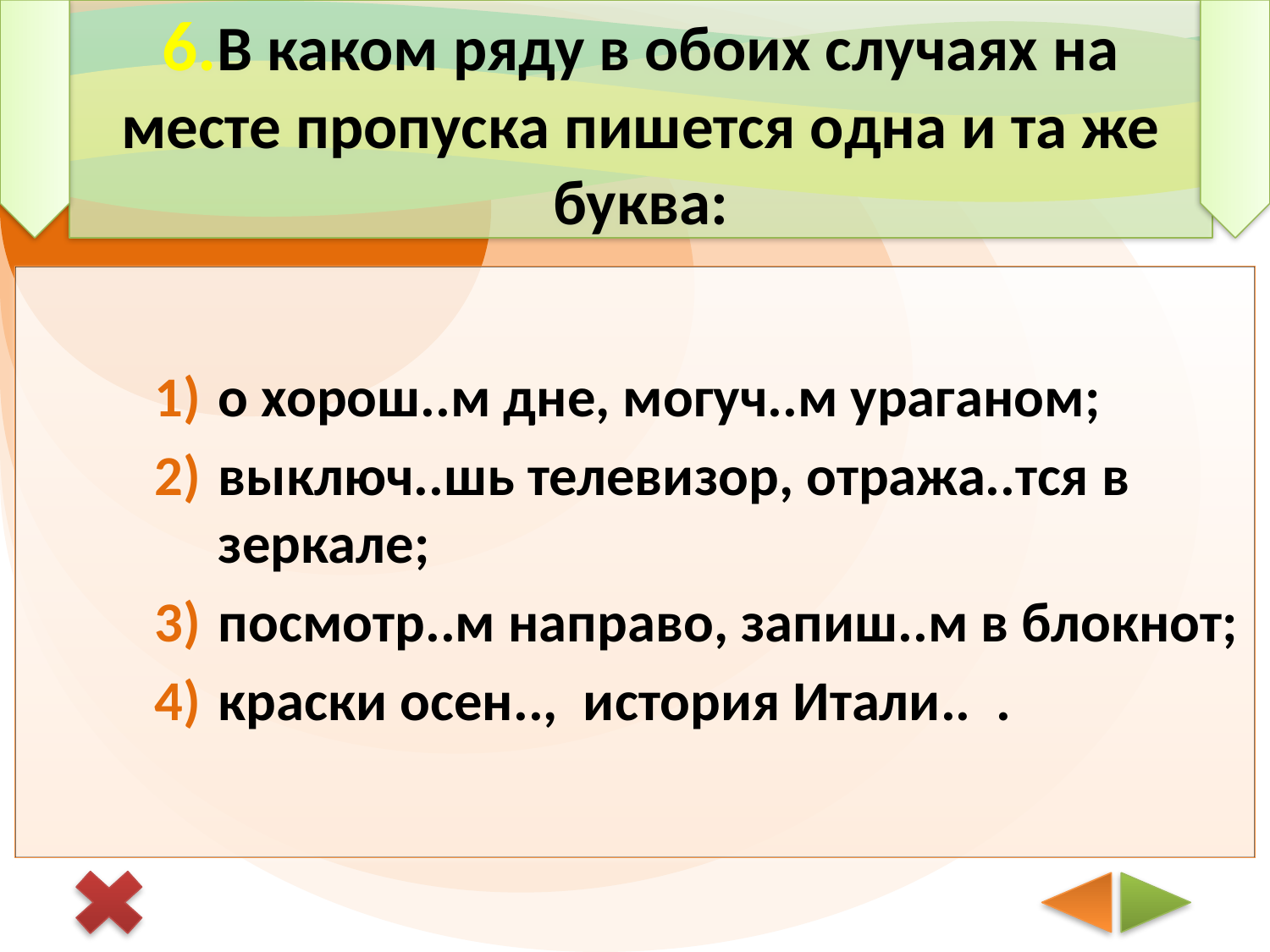

# 6.В каком ряду в обоих случаях на месте пропуска пишется одна и та же буква:

о хорош..м дне, могуч..м ураганом;
выключ..шь телевизор, отража..тся в зеркале;
посмотр..м направо, запиш..м в блокнот;
краски осен..,  история Итали..  .